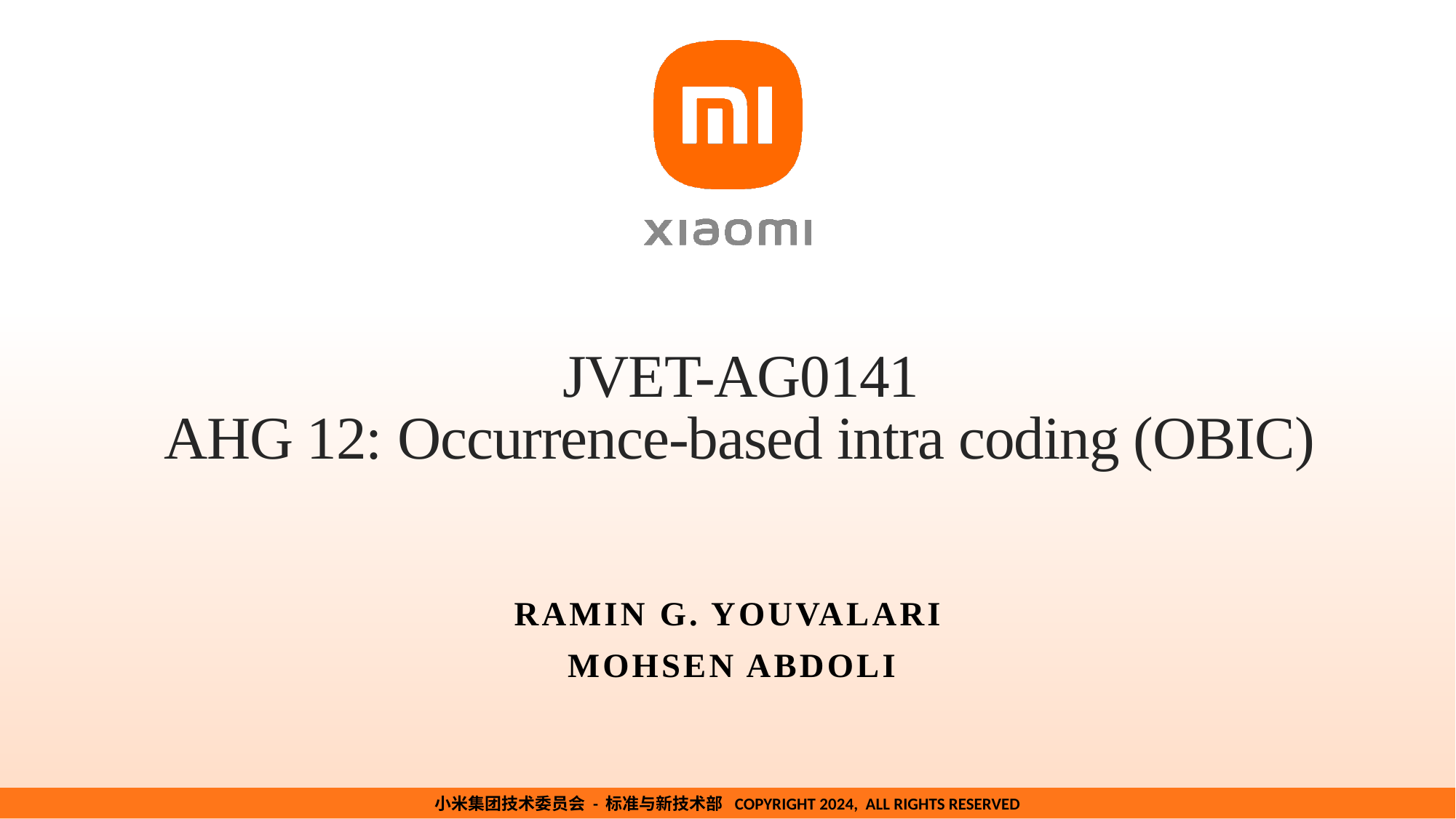

# JVET-AG0141 AHG 12: Occurrence-based intra coding (OBIC)
Ramin G. Youvalari
 Mohsen Abdoli